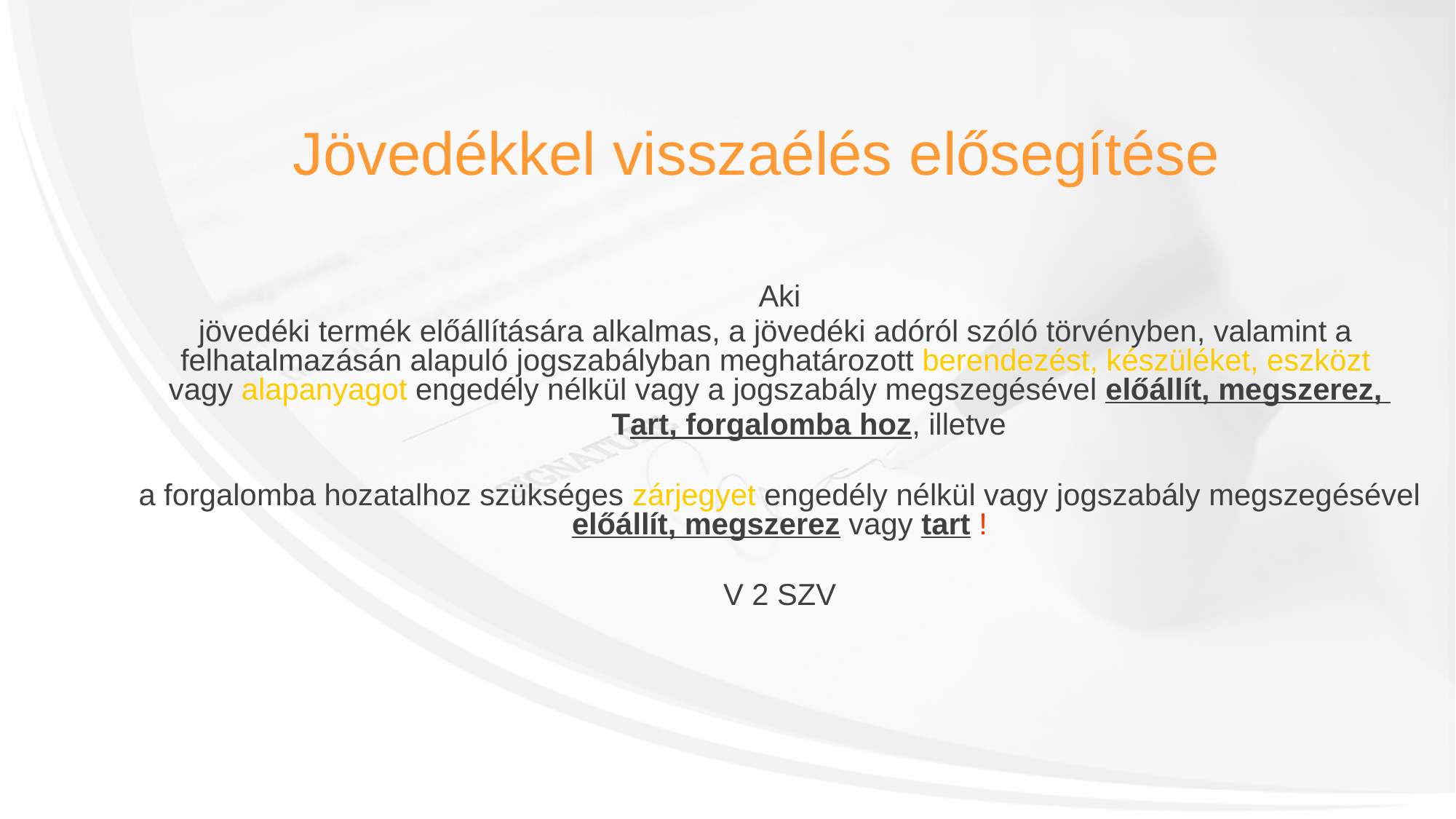

Jövedékkel visszaélés elősegítése
Aki
jövedéki termék előállítására alkalmas, a jövedéki adóról szóló törvényben, valamint a
felhatalmazásán alapuló jogszabályban meghatározott berendezést, készüléket, eszközt
vagy alapanyagot engedély nélkül vagy a jogszabály megszegésével előállít, megszerez,
       Tart, forgalomba hoz, illetve

a forgalomba hozatalhoz szükséges zárjegyet engedély nélkül vagy jogszabály megszegésével előállít, megszerez vagy tart !

V 2 SZV